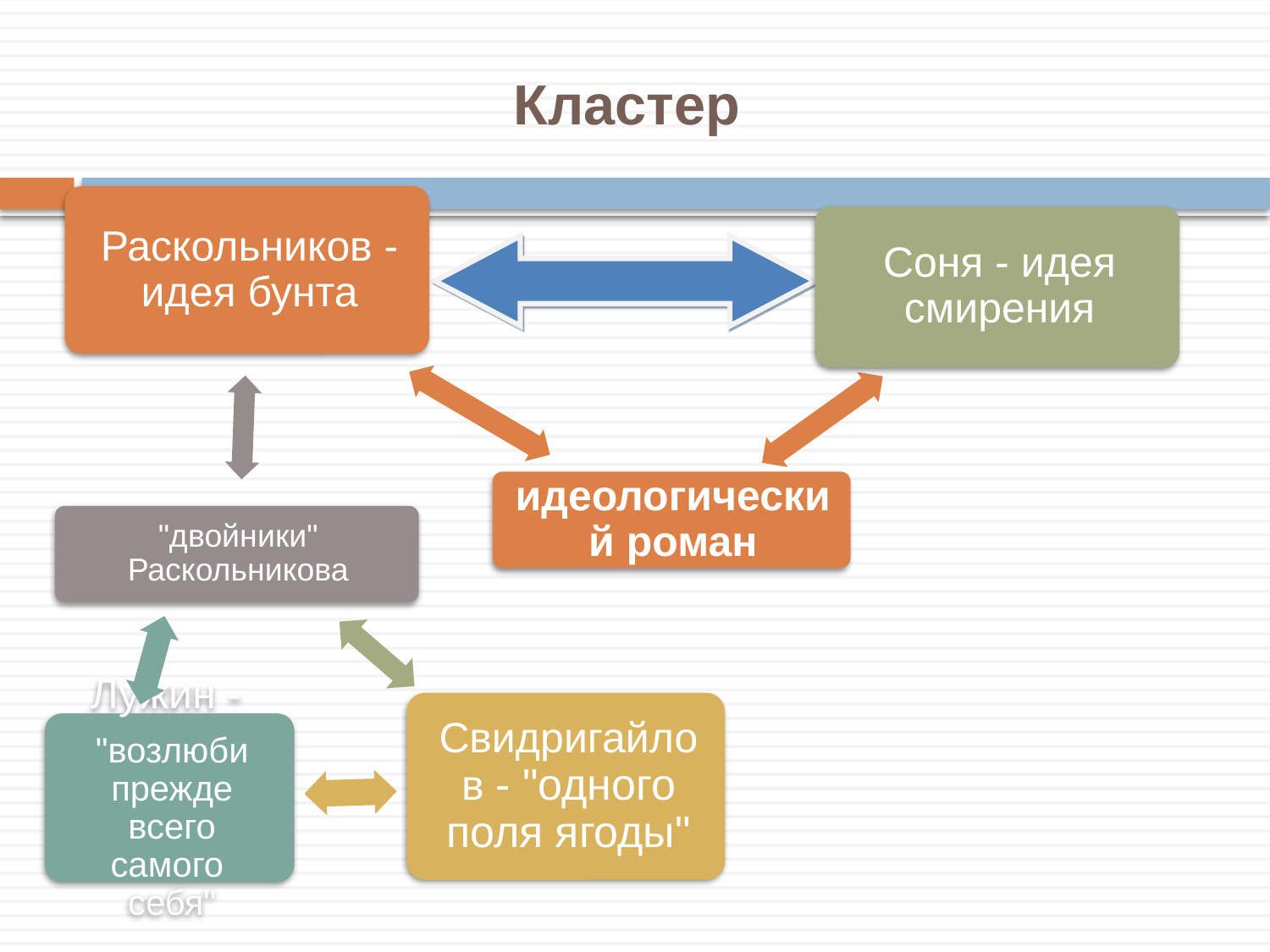

# Кластер
идеологический роман

Соня - идея смирения

Свидригайлов - "одного поля ягоды"

Лужин -
"возлюби прежде всего самого  себя"

"двойники" Раскольникова

Раскольников - идея бунта